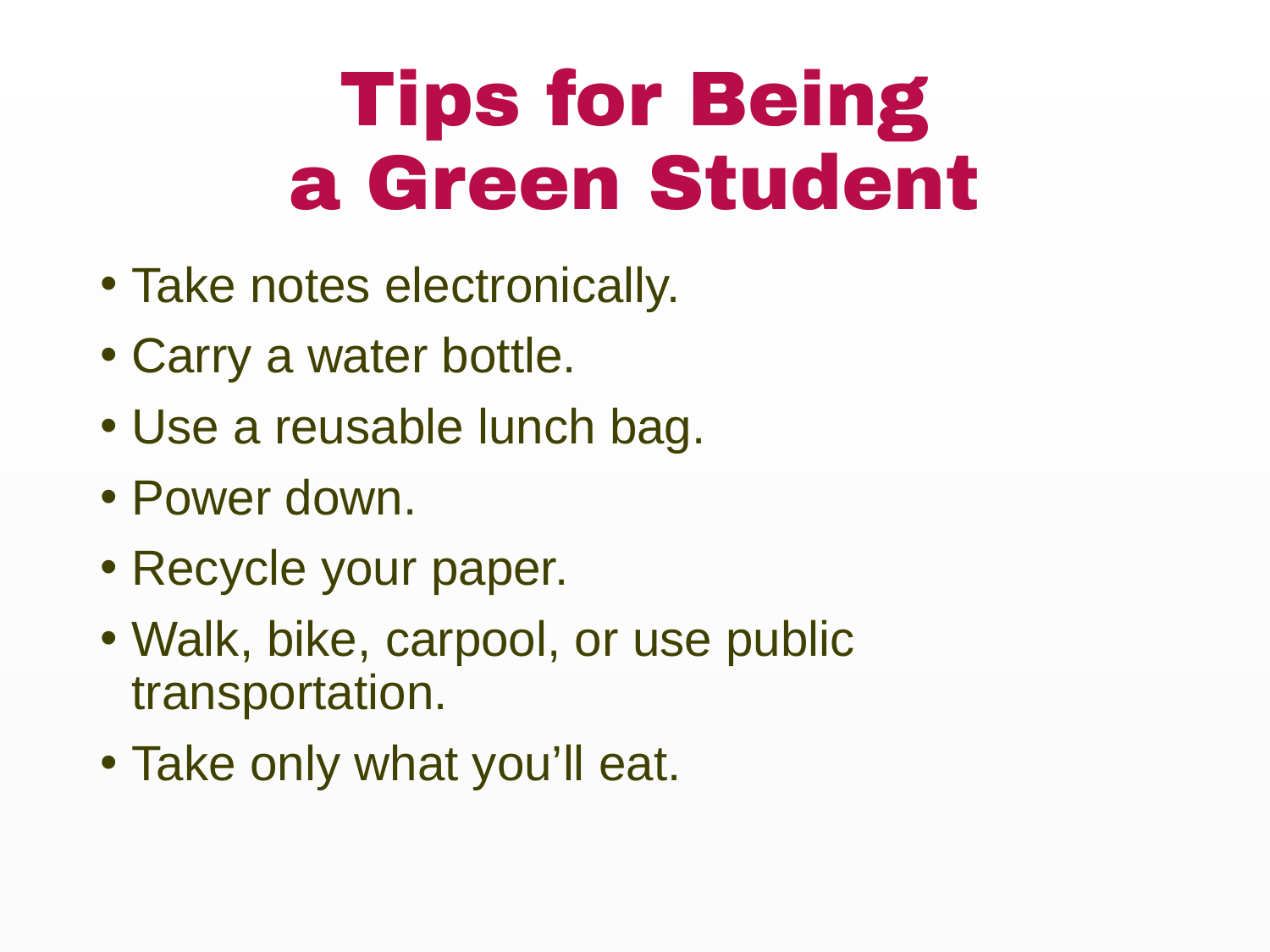

# Tips for Being a Green Student
Take notes electronically.
Carry a water bottle.
Use a reusable lunch bag.
Power down.
Recycle your paper.
Walk, bike, carpool, or use public transportation.
Take only what you’ll eat.